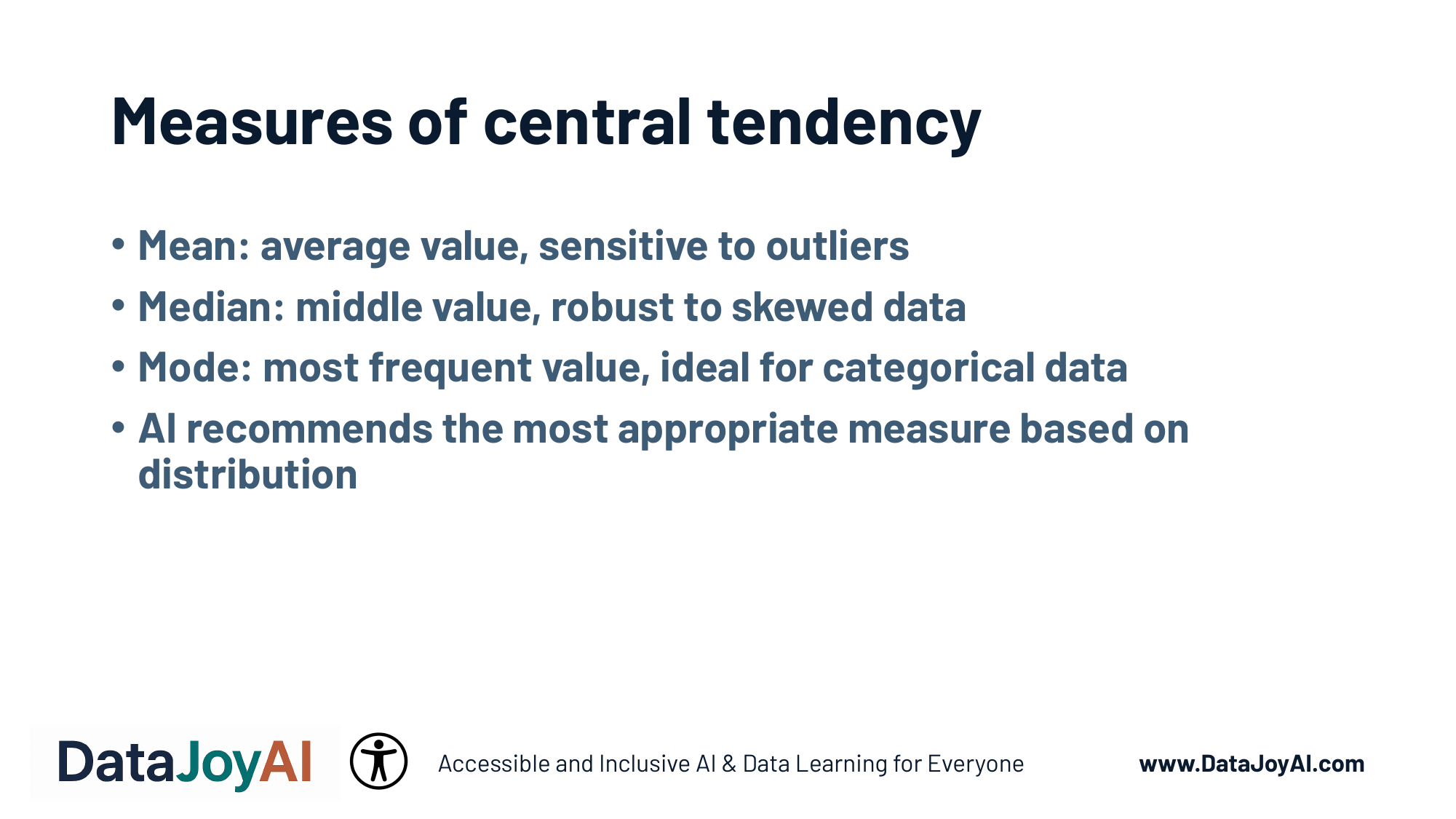

# Measures of central tendency
Mean: average value, sensitive to outliers
Median: middle value, robust to skewed data
Mode: most frequent value, ideal for categorical data
AI recommends the most appropriate measure based on distribution